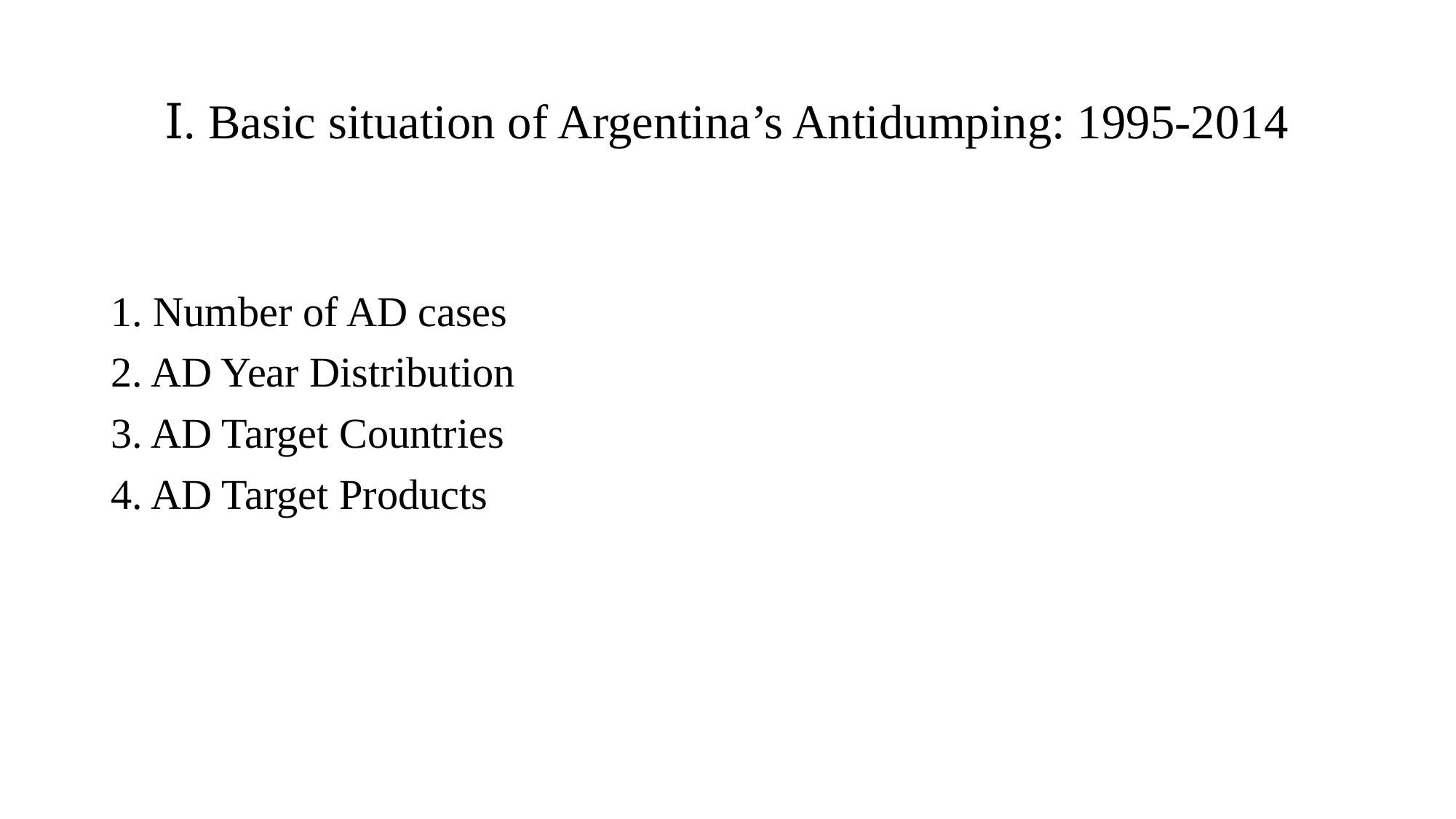

# Ⅰ. Basic situation of Argentina’s Antidumping: 1995-2014

1. Number of AD cases
2. AD Year Distribution
3. AD Target Countries
4. AD Target Products